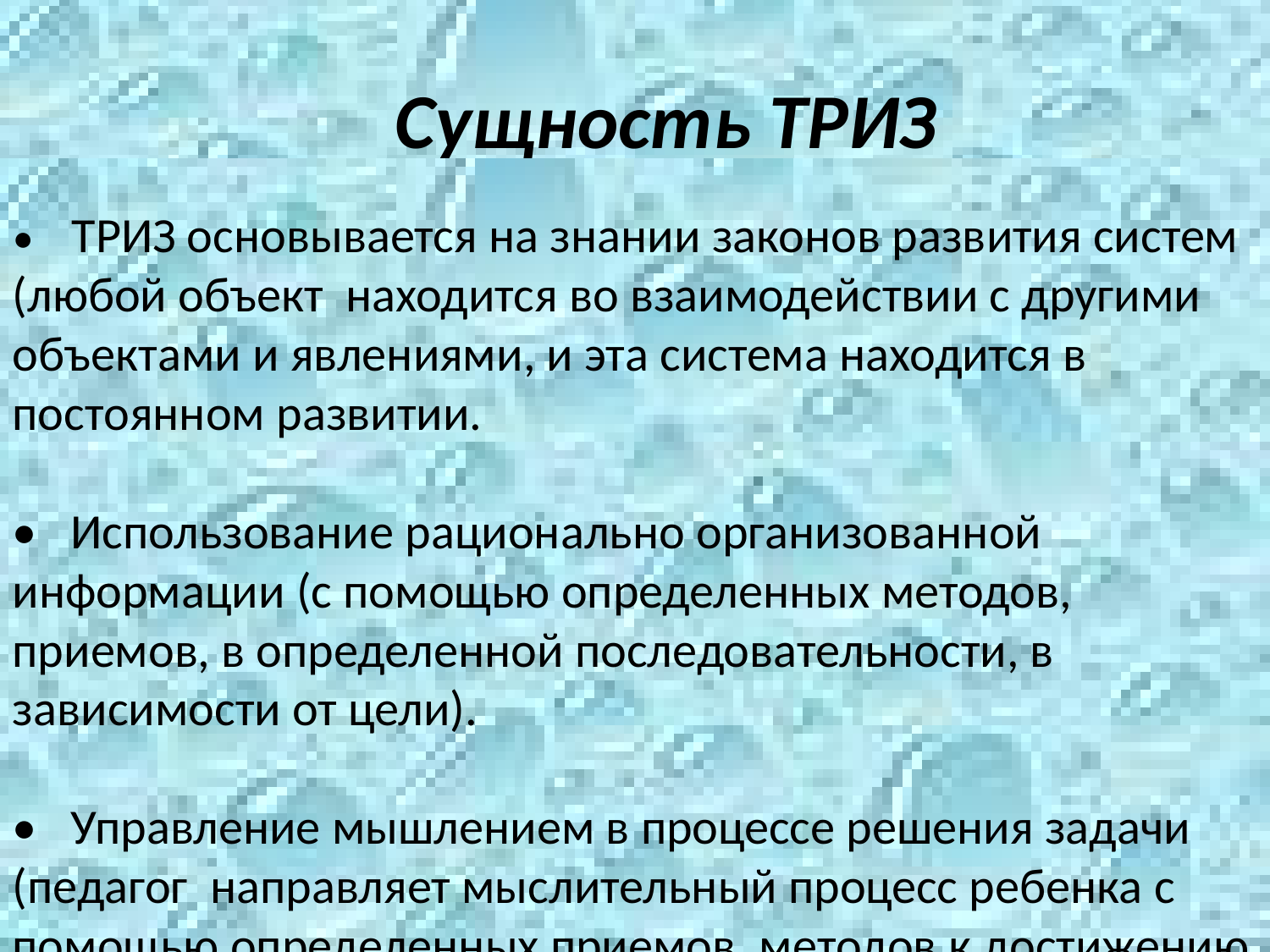

# Сущность ТРИЗ

•    ТРИЗ основывается на знании законов развития систем (любой объект  находится во взаимодействии с другими объектами и явлениями, и эта система находится в постоянном развитии.

•   Использование рационально организованной информации (с помощью определенных методов, приемов, в определенной последовательности, в зависимости от цели).

•   Управление мышлением в процессе решения задачи (педагог  направляет мыслительный процесс ребенка с помощью определенных приемов, методов к достижению поставленной цели).